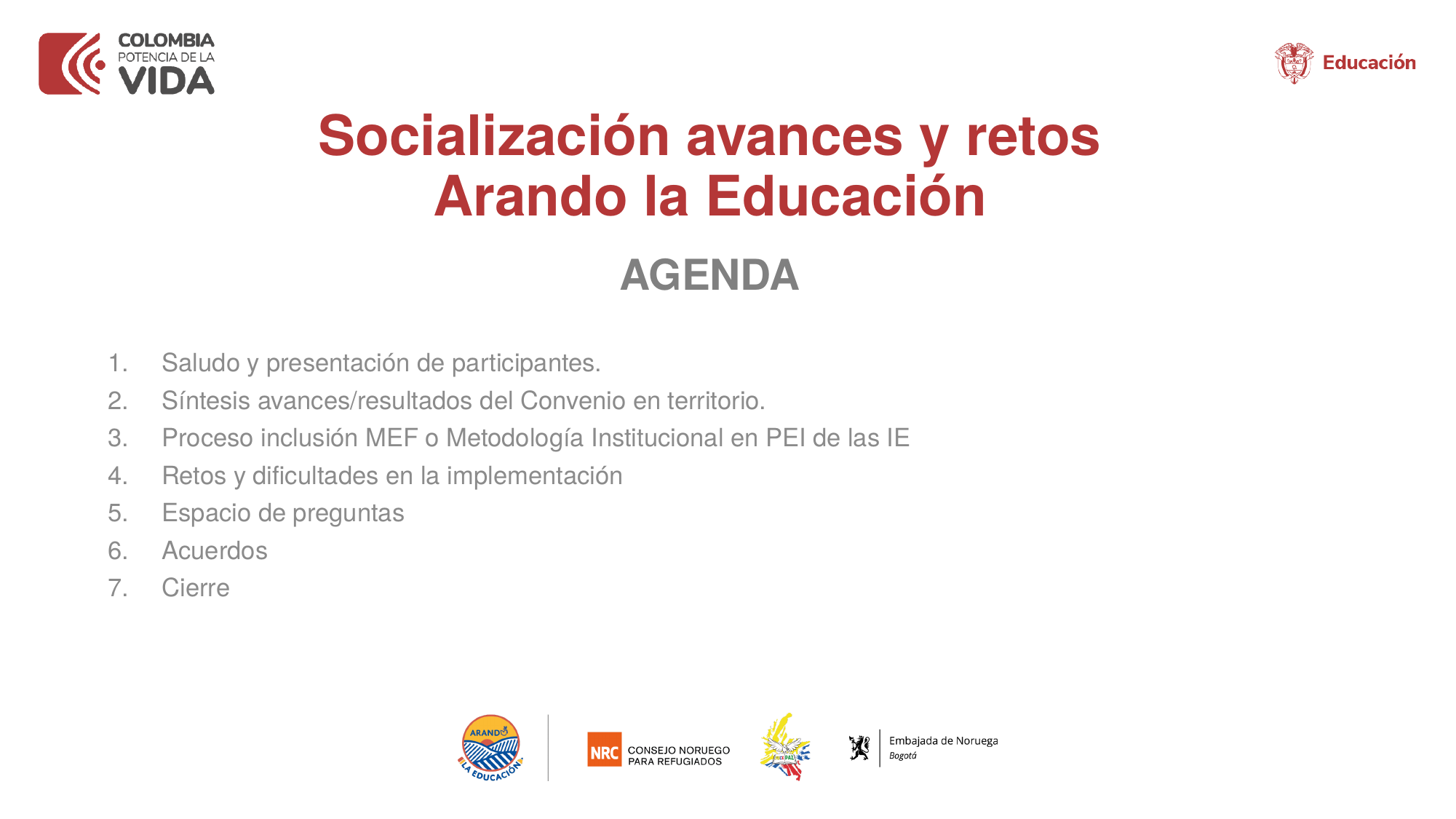

Socialización avances y retos Arando la Educación
# AGENDA
Saludo y presentación de participantes.
Síntesis avances/resultados del Convenio en territorio.
Proceso inclusión MEF o Metodología Institucional en PEI de las IE
Retos y dificultades en la implementación
Espacio de preguntas
Acuerdos
Cierre